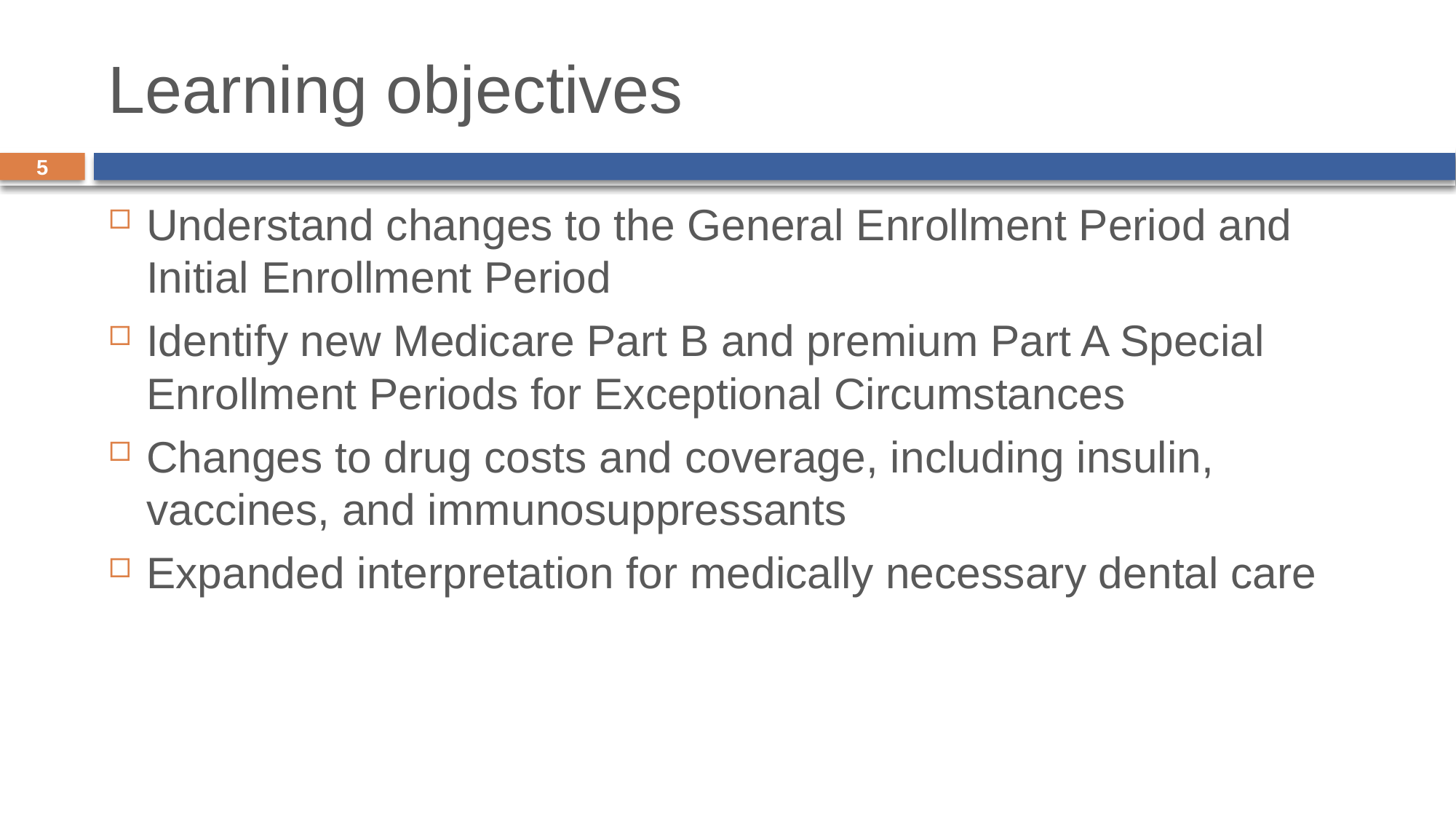

# Learning objectives
5
Understand changes to the General Enrollment Period and Initial Enrollment Period
Identify new Medicare Part B and premium Part A Special Enrollment Periods for Exceptional Circumstances
Changes to drug costs and coverage, including insulin, vaccines, and immunosuppressants
Expanded interpretation for medically necessary dental care